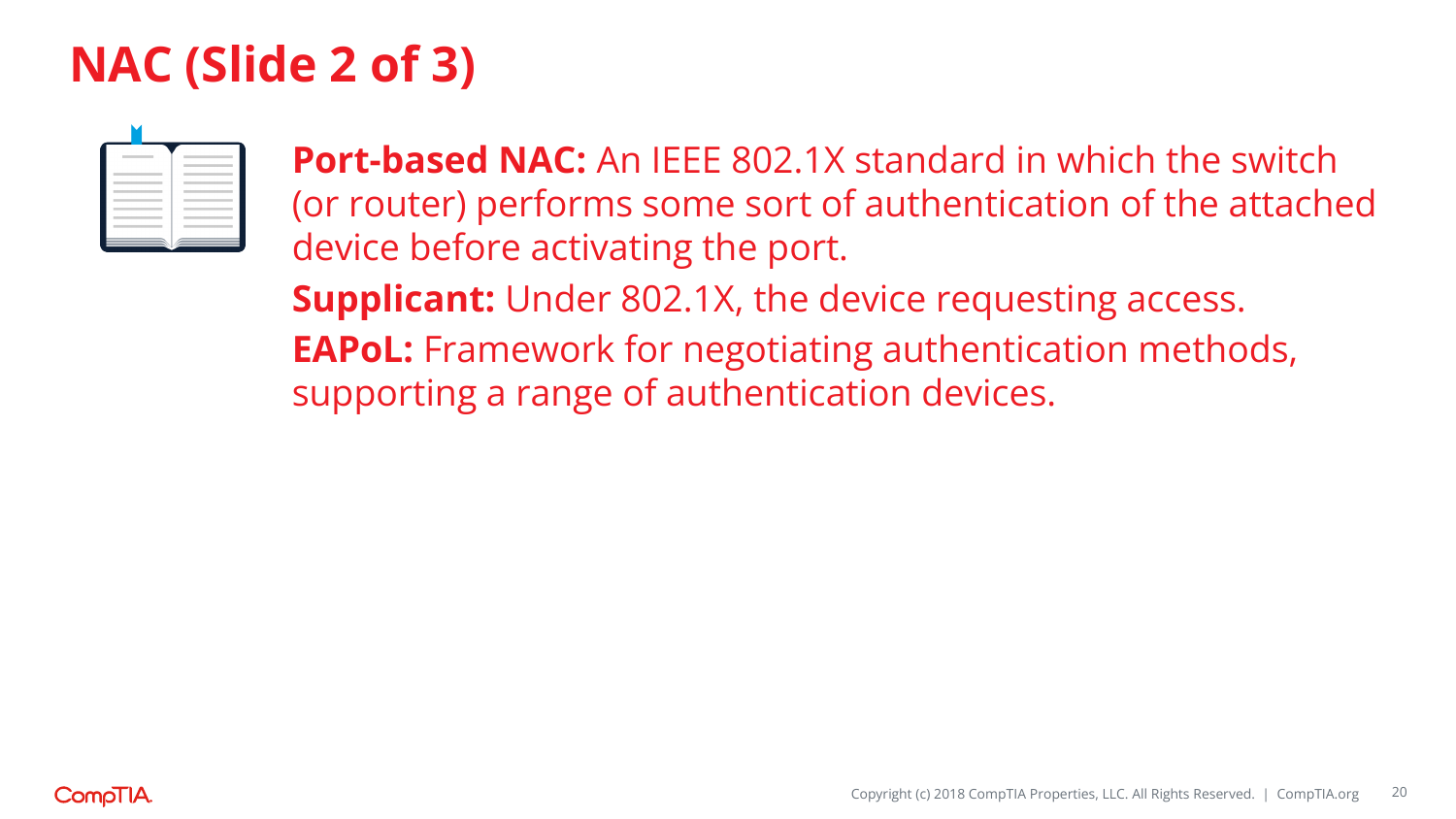

# NAC (Slide 2 of 3)
Port-based NAC: An IEEE 802.1X standard in which the switch (or router) performs some sort of authentication of the attached device before activating the port.
Supplicant: Under 802.1X, the device requesting access.
EAPoL: Framework for negotiating authentication methods, supporting a range of authentication devices.

20